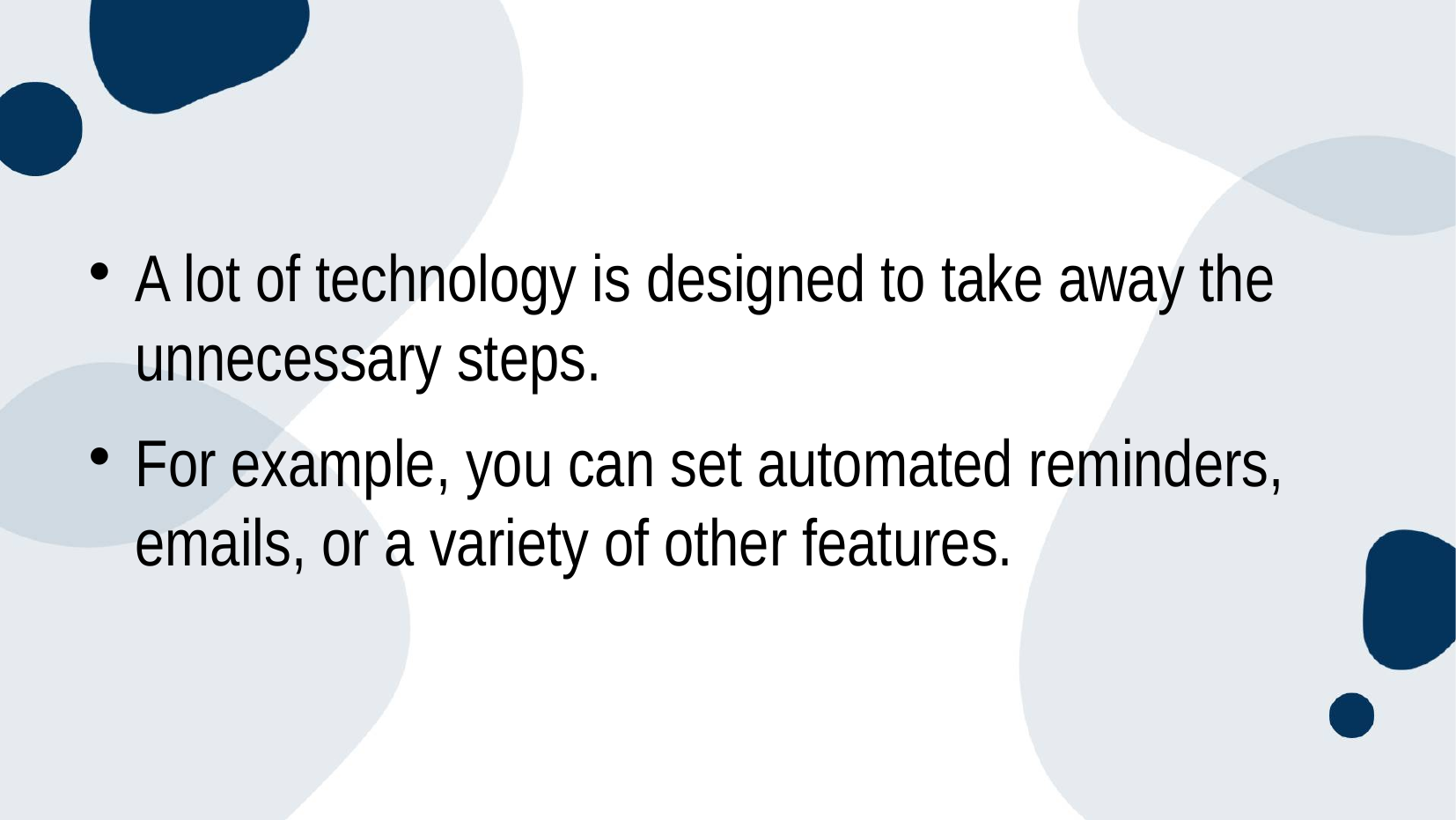

A lot of technology is designed to take away the unnecessary steps.
For example, you can set automated reminders, emails, or a variety of other features.